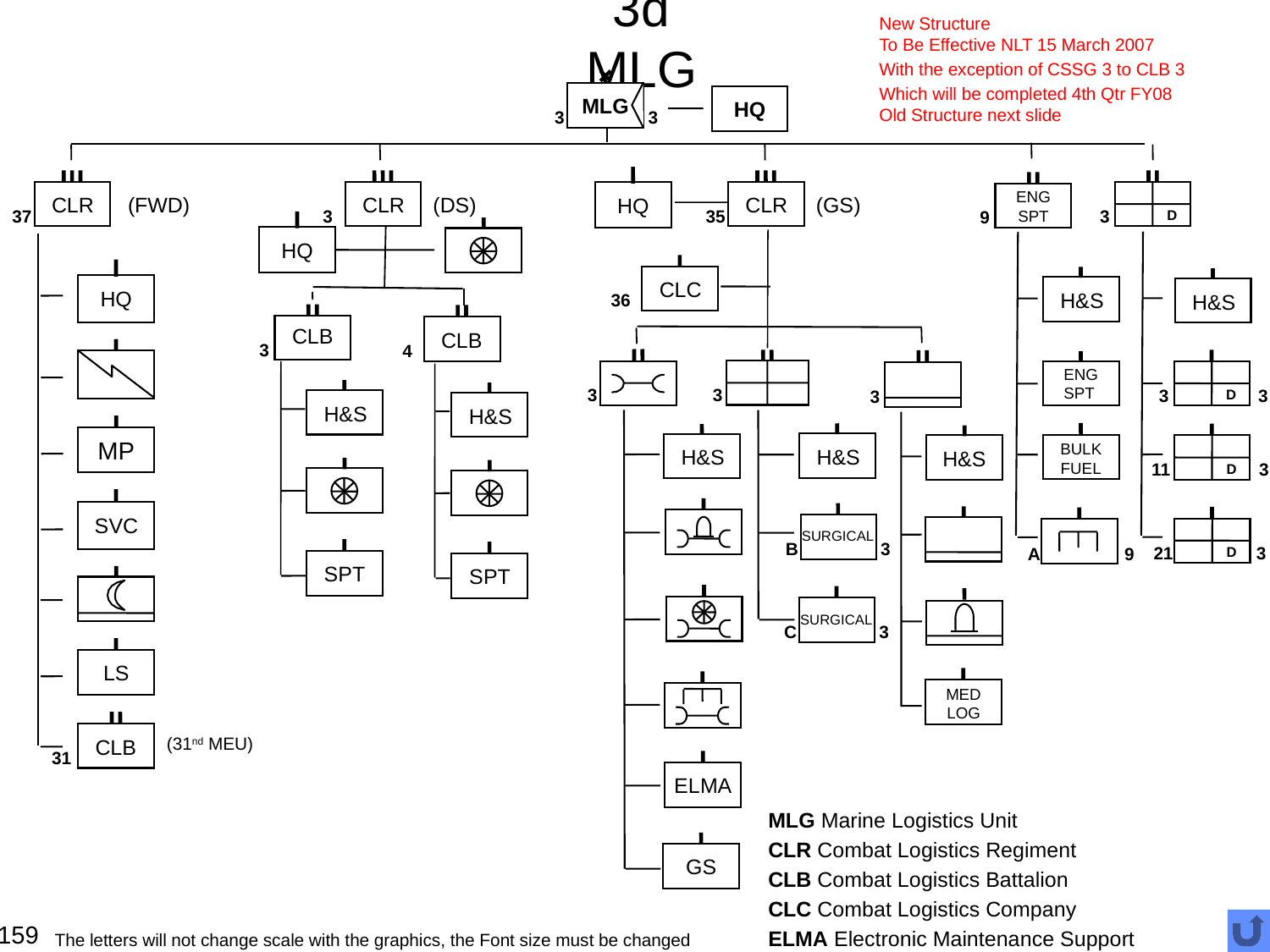

# 3d MLG
New Structure
To Be Effective NLT 15 March 2007
With the exception of CSSG 3 to CLB 3
Which will be completed 4th Qtr FY08
Old Structure next slide

MLG
3
3

HQ

HQ

CLR
37

CLR
3

CLR
35

D
3

ENG
SPT
9
(FWD)
(DS)
(GS)

HQ

CLC
36

HQ

H&S

H&S

CLB
3

CLB
 4

3

3

D
3
3

3

ENG
SPT

H&S

H&S

MP

BULK
FUEL

H&S

D
11
3

H&S

H&S

SVC

SURGICAL
B
3

D
21
3

A
9

SPT

SPT

SURGICAL
C
3

LS

MED
LOG

CLB
31
(31nd MEU)

ELMA

MLG Marine Logistics Unit
CLR Combat Logistics Regiment
CLB Combat Logistics Battalion
CLC Combat Logistics Company
ELMA Electronic Maintenance Support

GS

159

The letters will not change scale with the graphics, the Font size must be changed